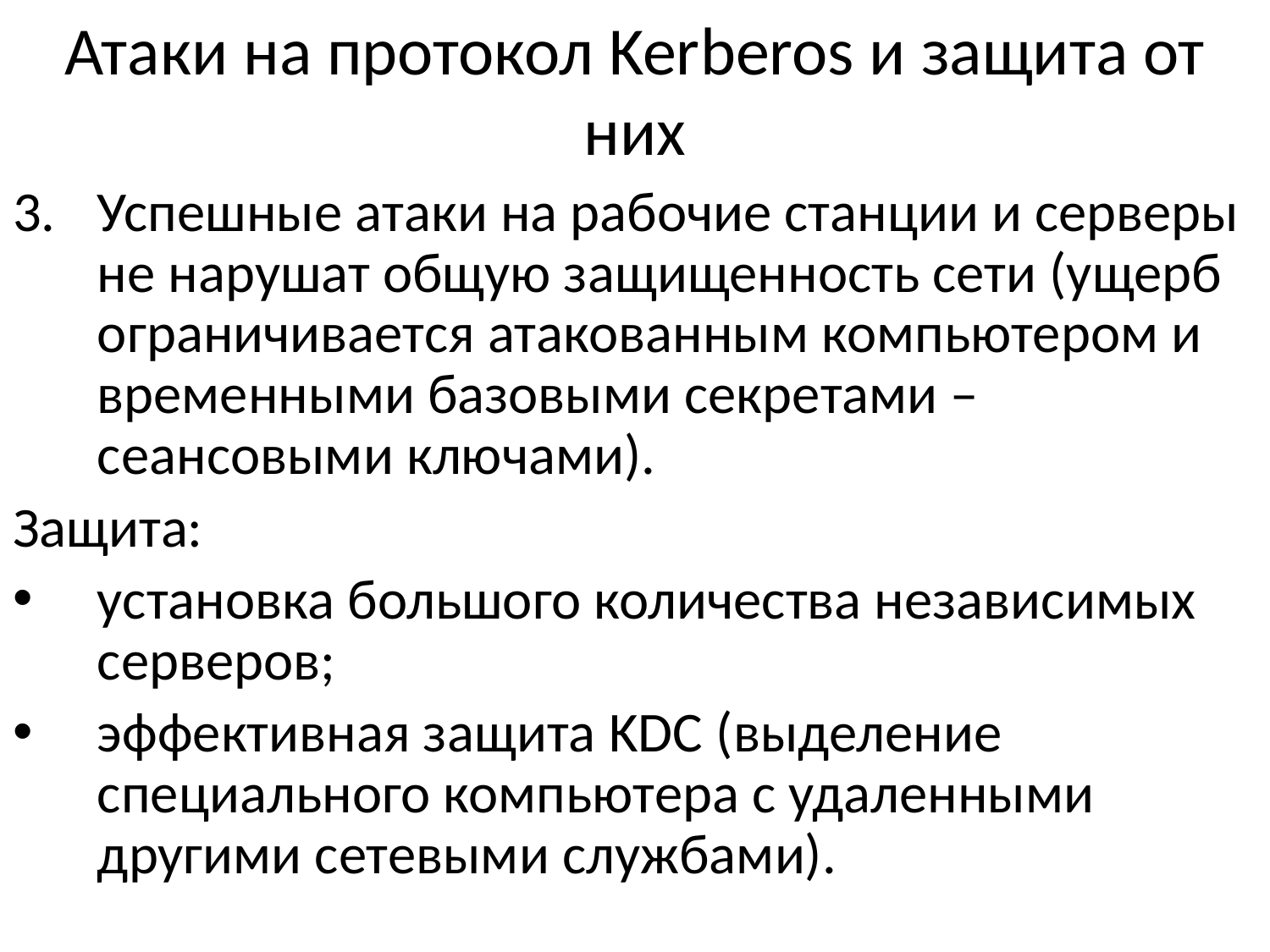

# Атаки на протокол Kerberos и защита от них
Успешные атаки на рабочие станции и серверы не нарушат общую защищенность сети (ущерб ограничивается атакованным компьютером и временными базовыми секретами – сеансовыми ключами).
Защита:
установка большого количества независимых серверов;
эффективная защита KDC (выделение специального компьютера с удаленными другими сетевыми службами).